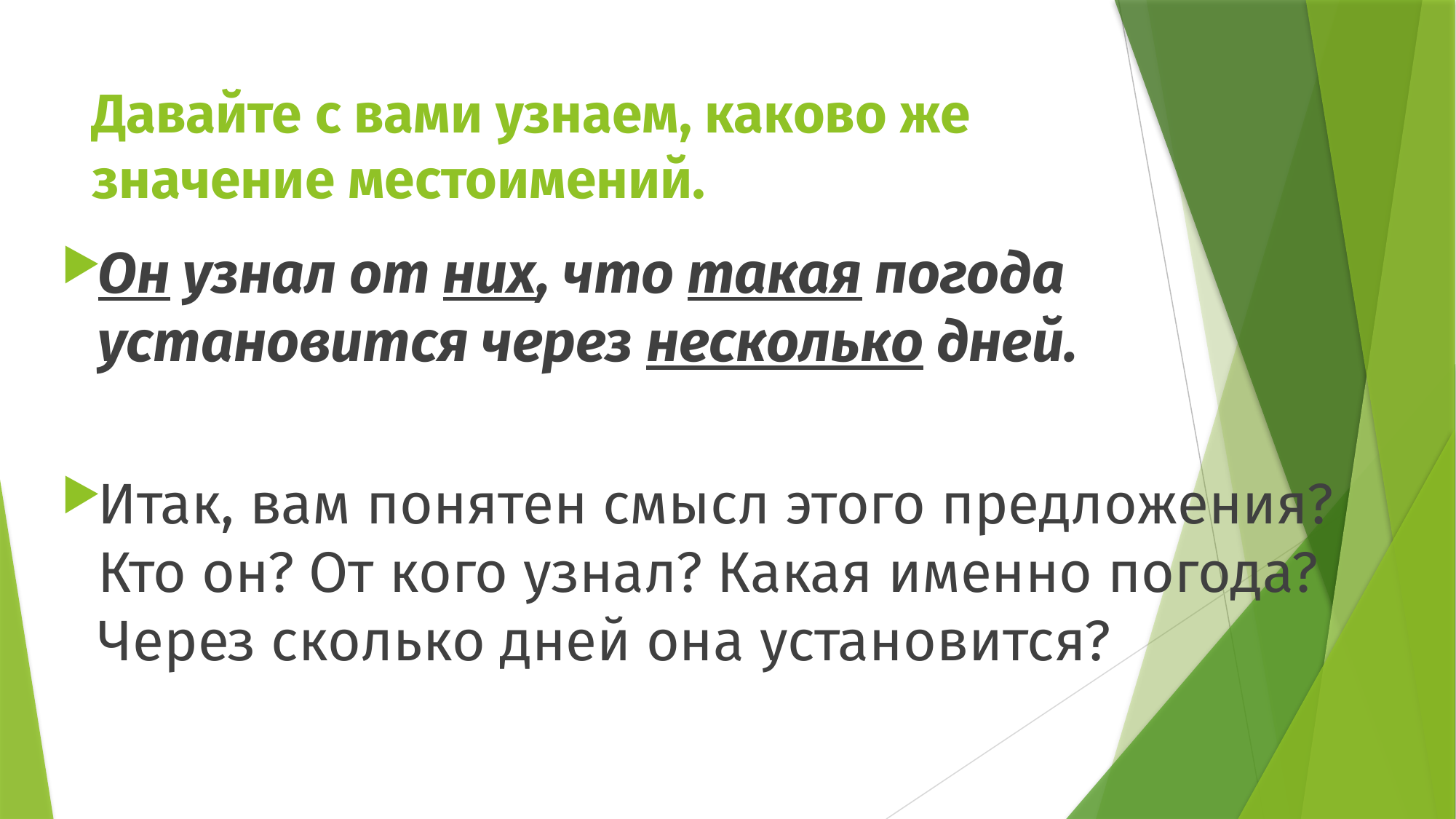

# Давайте с вами узнаем, каково же значение местоимений.
Он узнал от них, что такая погода установится через несколько дней.

Итак, вам понятен смысл этого предложения? Кто он? От кого узнал? Какая именно погода? Через сколько дней она установится?